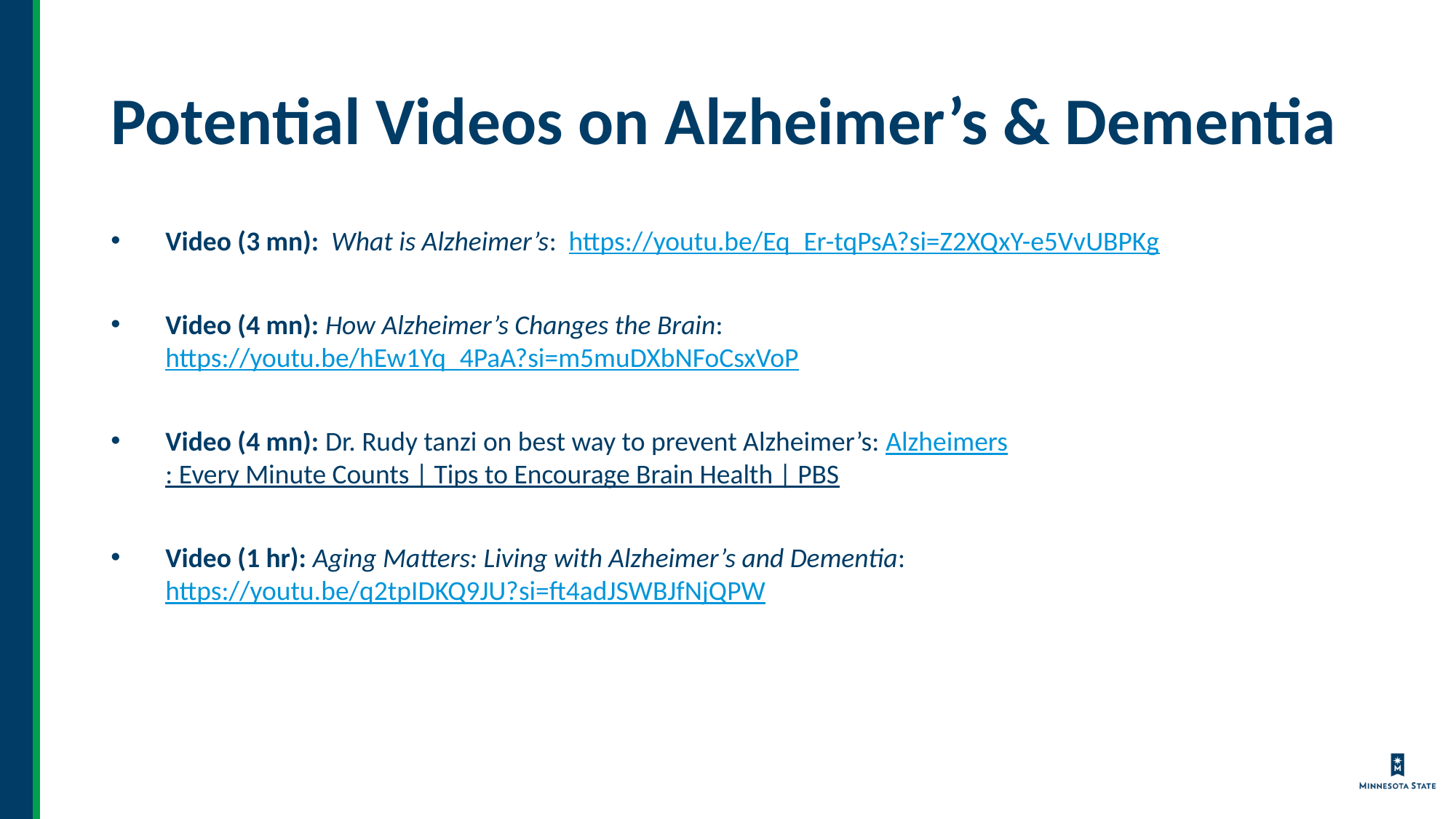

# Potential Videos on Alzheimer’s & Dementia
Video (3 mn):  What is Alzheimer’s:  https://youtu.be/Eq_Er-tqPsA?si=Z2XQxY-e5VvUBPKg

Video (4 mn): How Alzheimer’s Changes the Brain: https://youtu.be/hEw1Yq_4PaA?si=m5muDXbNFoCsxVoP

Video (4 mn): Dr. Rudy tanzi on best way to prevent Alzheimer’s: Alzheimers: Every Minute Counts | Tips to Encourage Brain Health | PBS

Video (1 hr): Aging Matters: Living with Alzheimer’s and Dementia: https://youtu.be/q2tpIDKQ9JU?si=ft4adJSWBJfNjQPW